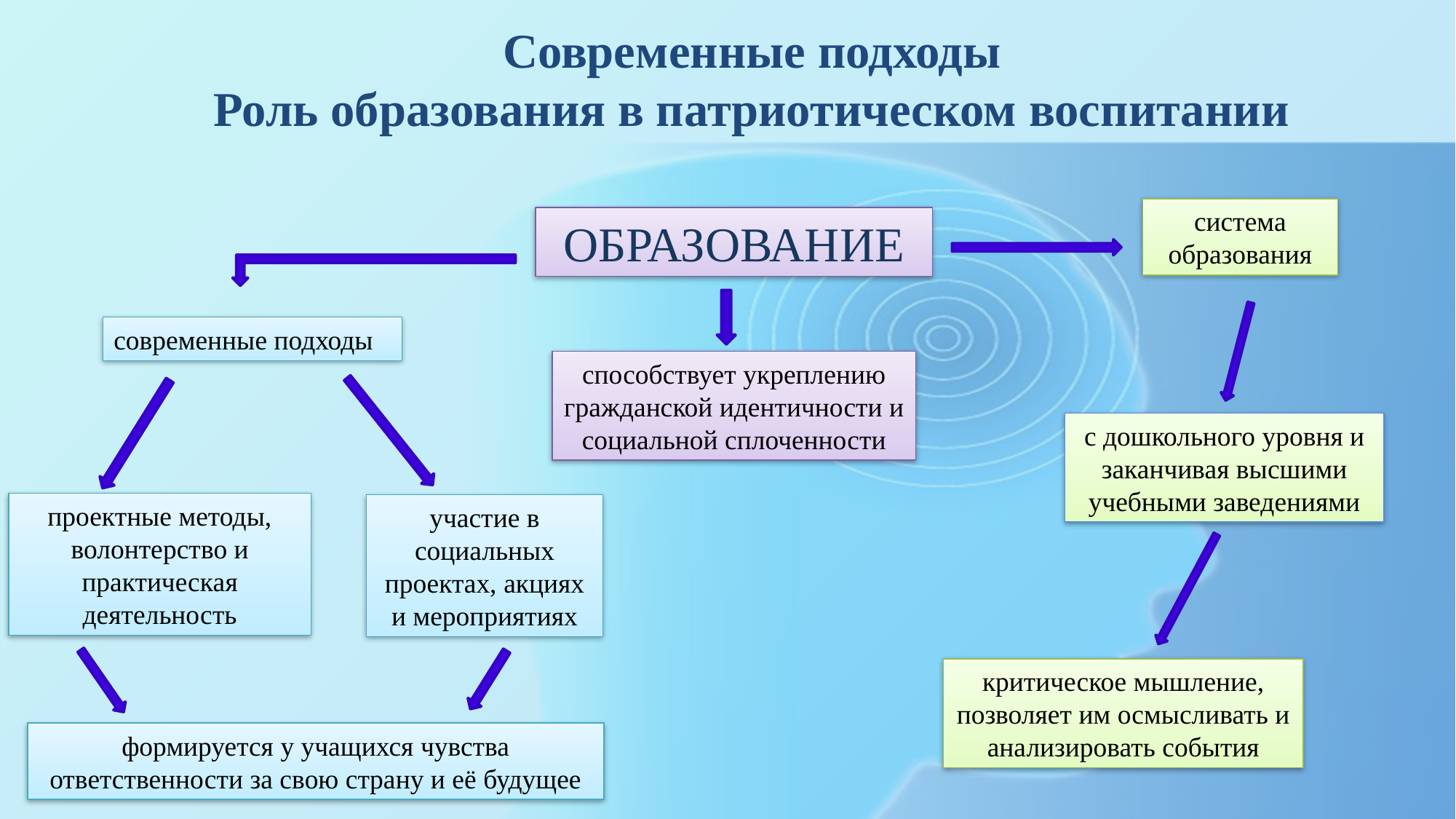

# Современные подходы Роль образования в патриотическом воспитании

система образования

ОБРАЗОВАНИЕ

современные подходы

способствует укреплению гражданской идентичности и социальной сплоченности
с дошкольного уровня и заканчивая высшими учебными заведениями

проектные методы, волонтерство и практическая деятельность

участие в социальных проектах, акциях и мероприятиях

критическое мышление, позволяет им осмысливать и анализировать события
формируется у учащихся чувства ответственности за свою страну и её будущее